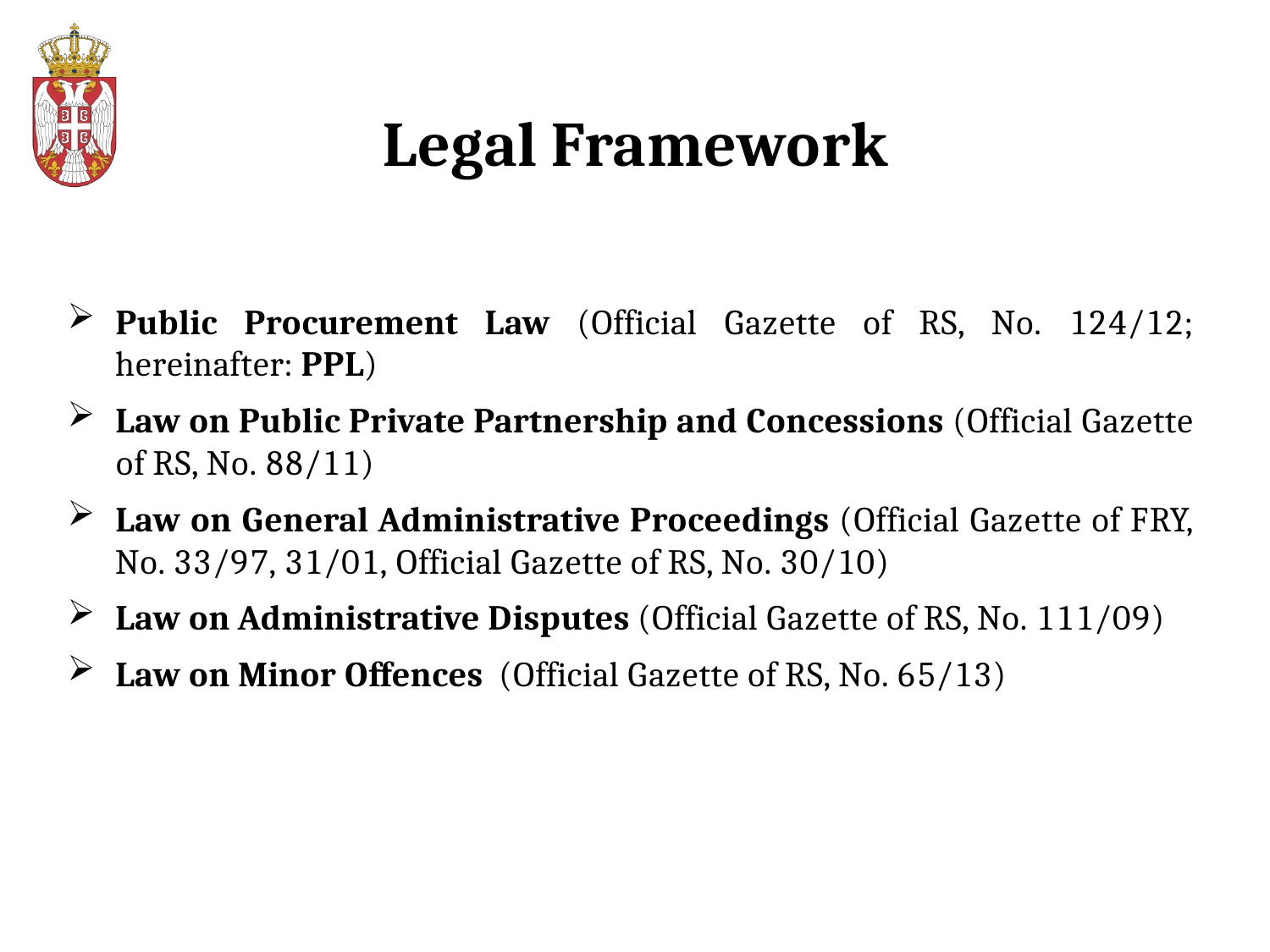

# Legal Framework

Public Procurement Law (Official Gazette of RS, No. 124/12; hereinafter: PPL)
Law on Public Private Partnership and Concessions (Official Gazette of RS, No. 88/11)
Law on General Administrative Proceedings (Official Gazette of FRY, No. 33/97, 31/01, Official Gazette of RS, No. 30/10)
Law on Administrative Disputes (Official Gazette of RS, No. 111/09)
Law on Minor Offences  (Official Gazette of RS, No. 65/13)